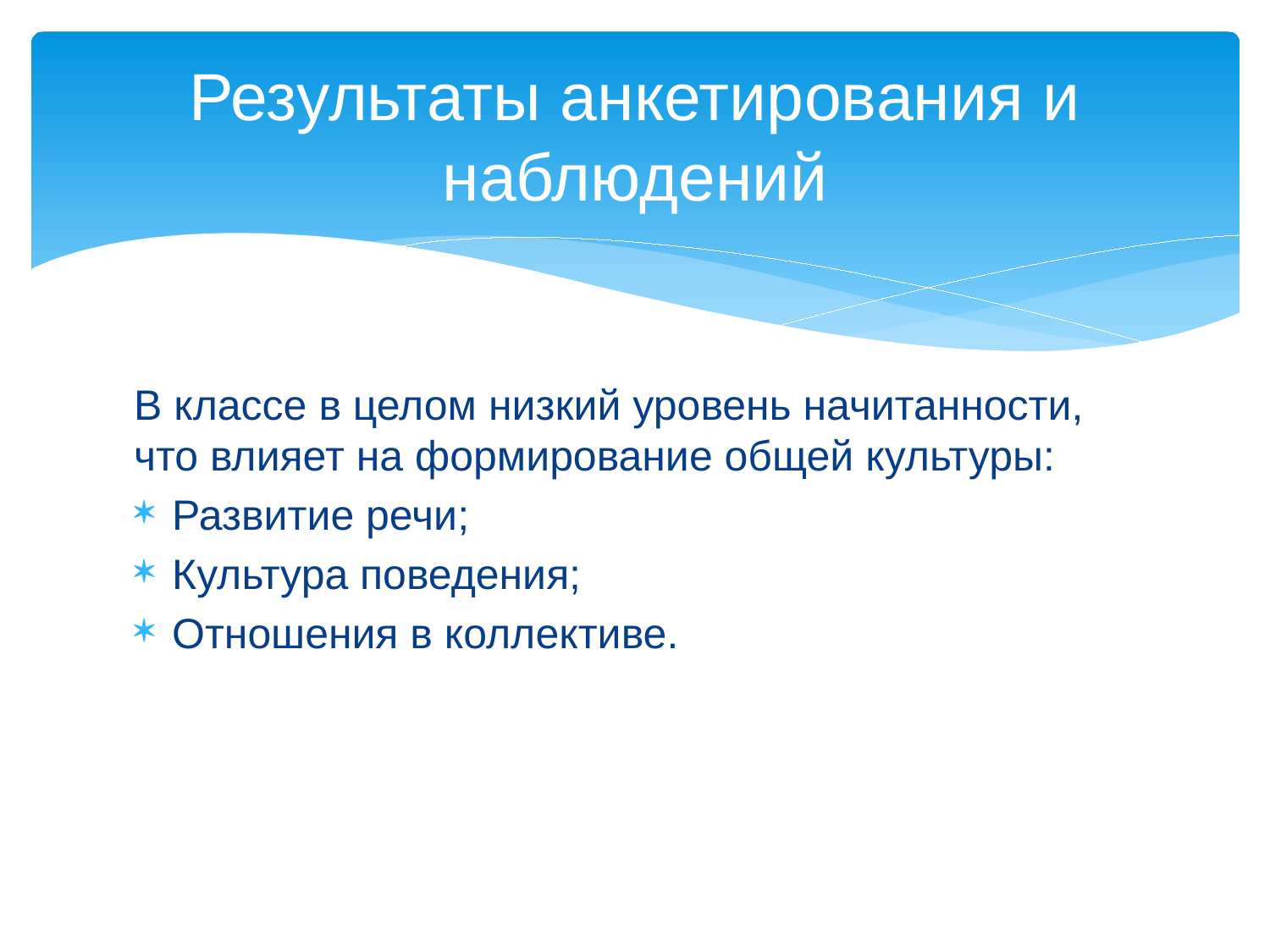

# Результаты анкетирования и наблюдений
В классе в целом низкий уровень начитанности, что влияет на формирование общей культуры:
Развитие речи;
Культура поведения;
Отношения в коллективе.